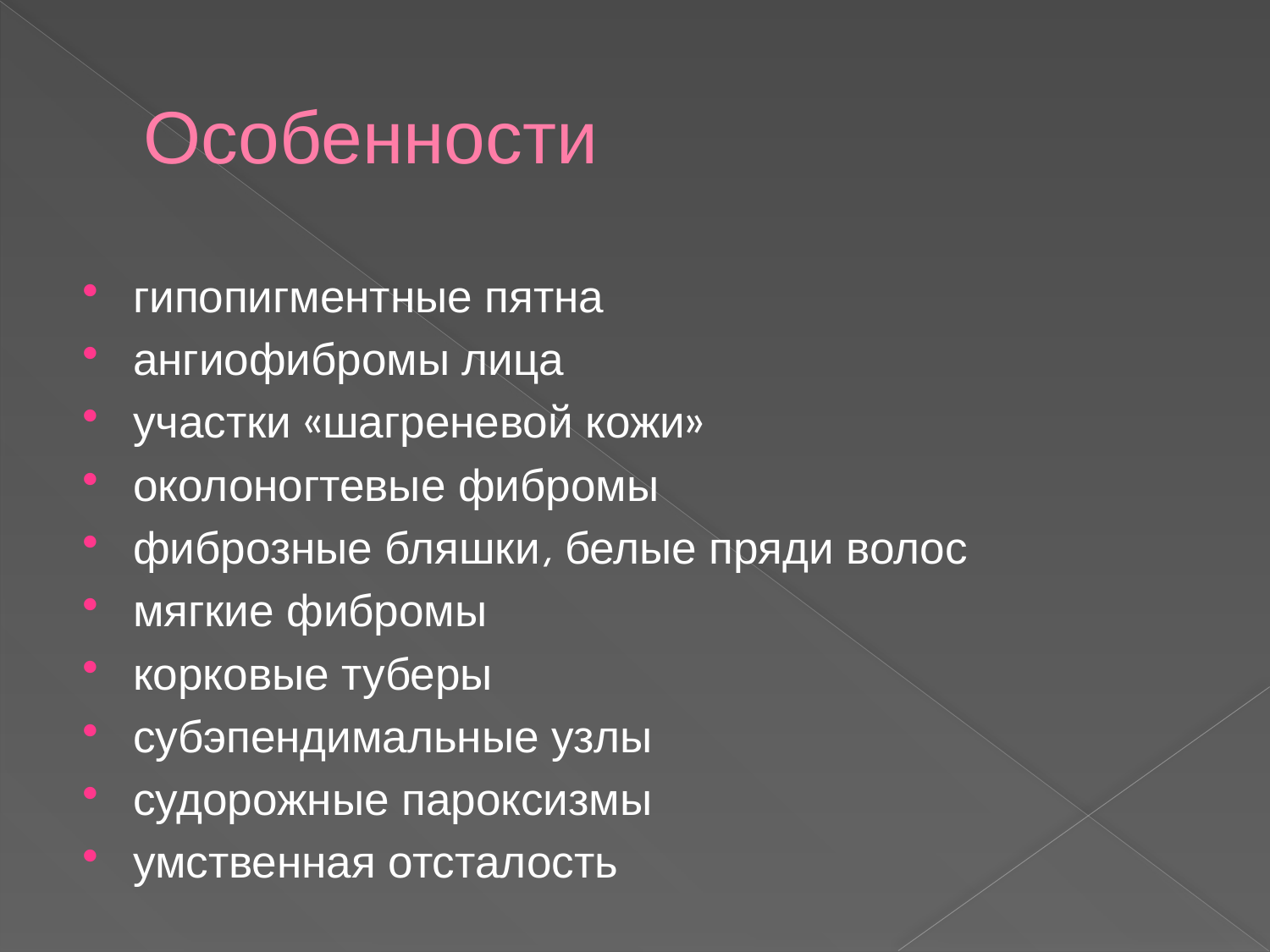

# Особенности
гипопигментные пятна
ангиофибромы лица
участки «шагреневой кожи»
околоногтевые фибромы
фиброзные бляшки, белые пряди волос
мягкие фибромы
корковые туберы
субэпендимальные узлы
судорожные пароксизмы
умственная отсталость